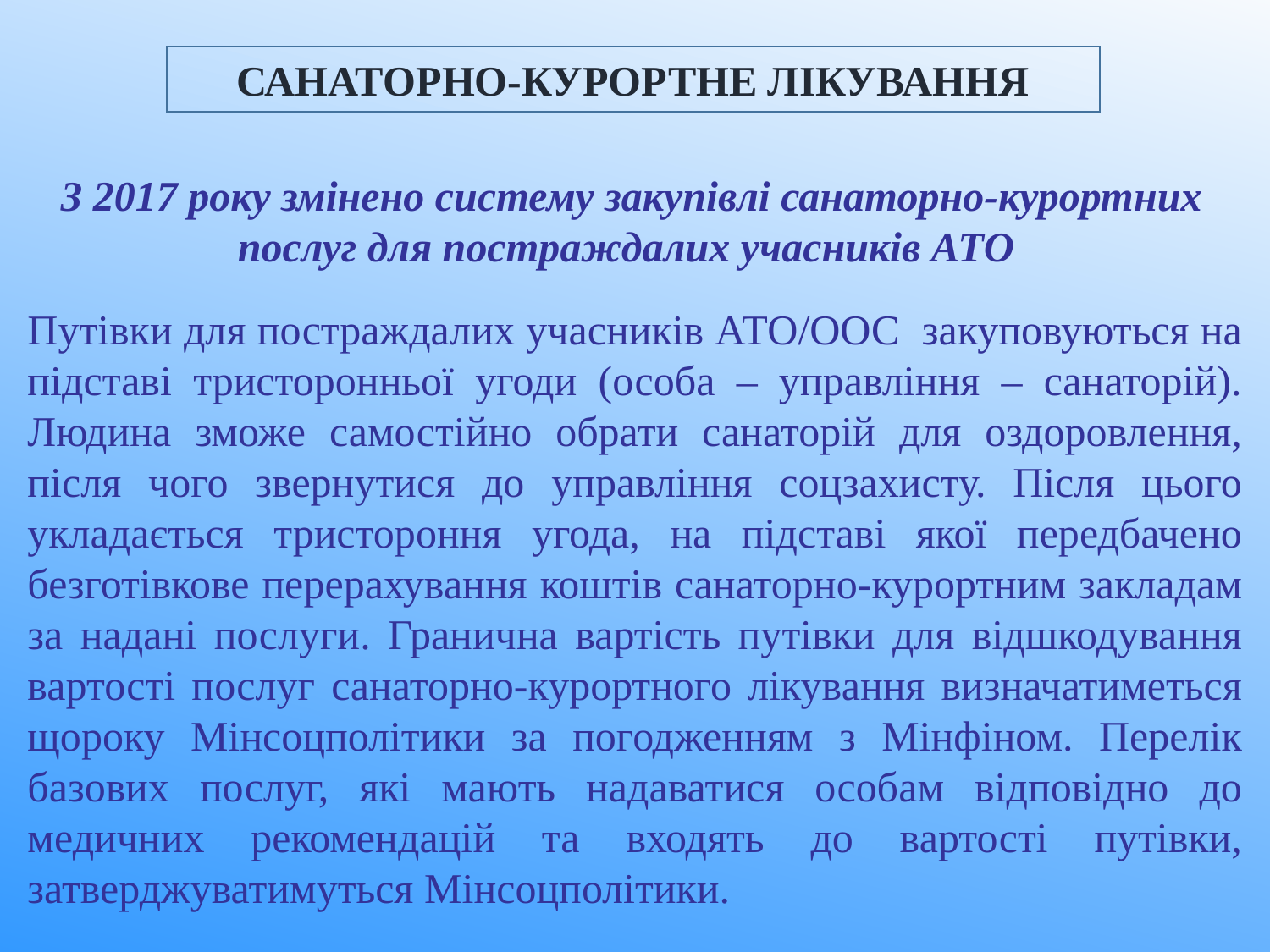

САНАТОРНО-КУРОРТНЕ ЛІКУВАННЯ
З 2017 року змінено систему закупівлі санаторно-курортних послуг для постраждалих учасників АТО
Путівки для постраждалих учасників АТО/ООС  закуповуються на підставі тристоронньої угоди (особа – управління – санаторій). Людина зможе самостійно обрати санаторій для оздоровлення, після чого звернутися до управління соцзахисту. Після цього укладається тристороння угода, на підставі якої передбачено безготівкове перерахування коштів санаторно-курортним закладам за надані послуги. Гранична вартість путівки для відшкодування вартості послуг санаторно-курортного лікування визначатиметься щороку Мінсоцполітики за погодженням з Мінфіном. Перелік базових послуг, які мають надаватися особам відповідно до медичних рекомендацій та входять до вартості путівки, затверджуватимуться Мінсоцполітики.